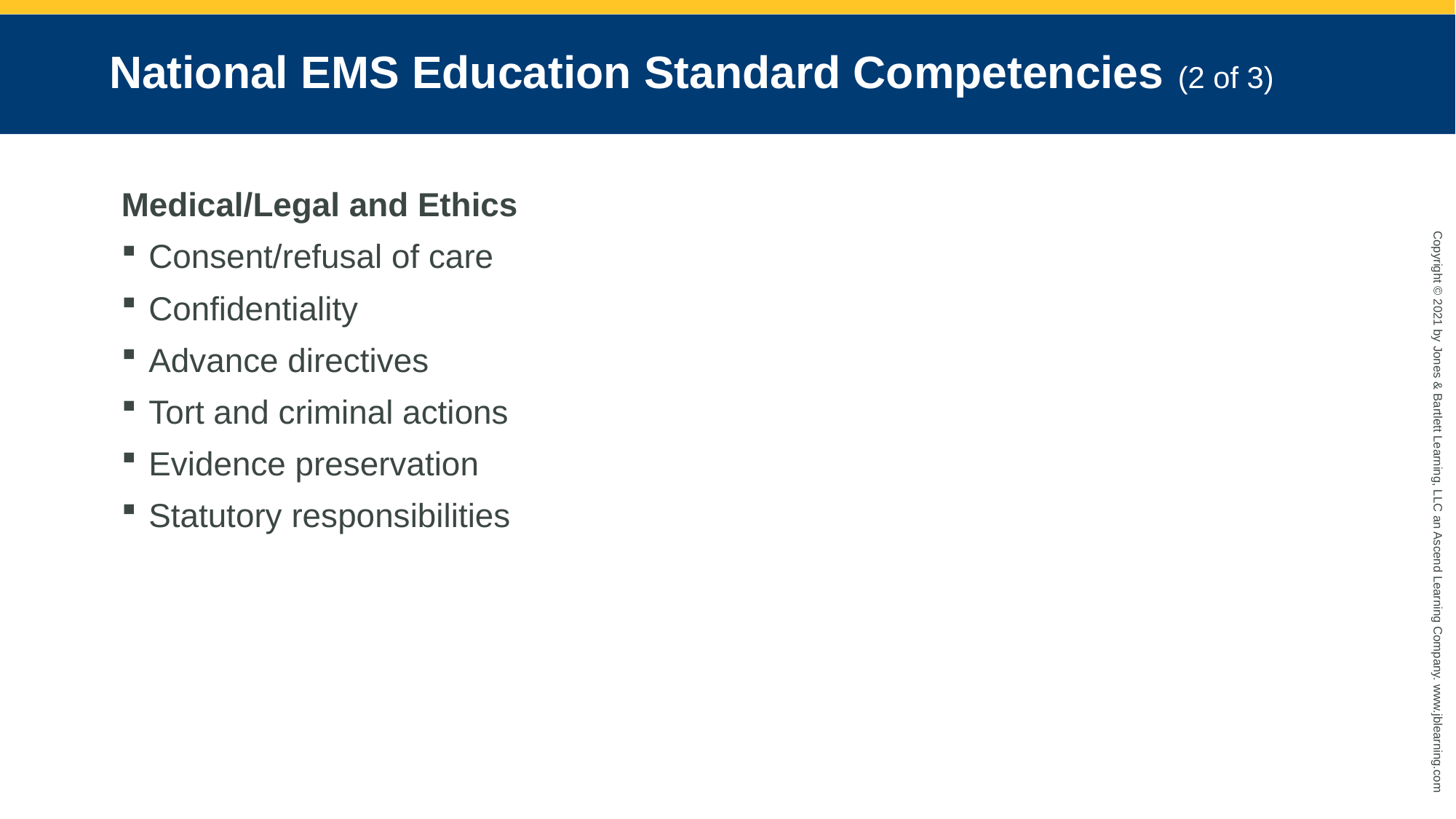

# National EMS Education Standard Competencies (2 of 3)
Medical/Legal and Ethics
Consent/refusal of care
Confidentiality
Advance directives
Tort and criminal actions
Evidence preservation
Statutory responsibilities